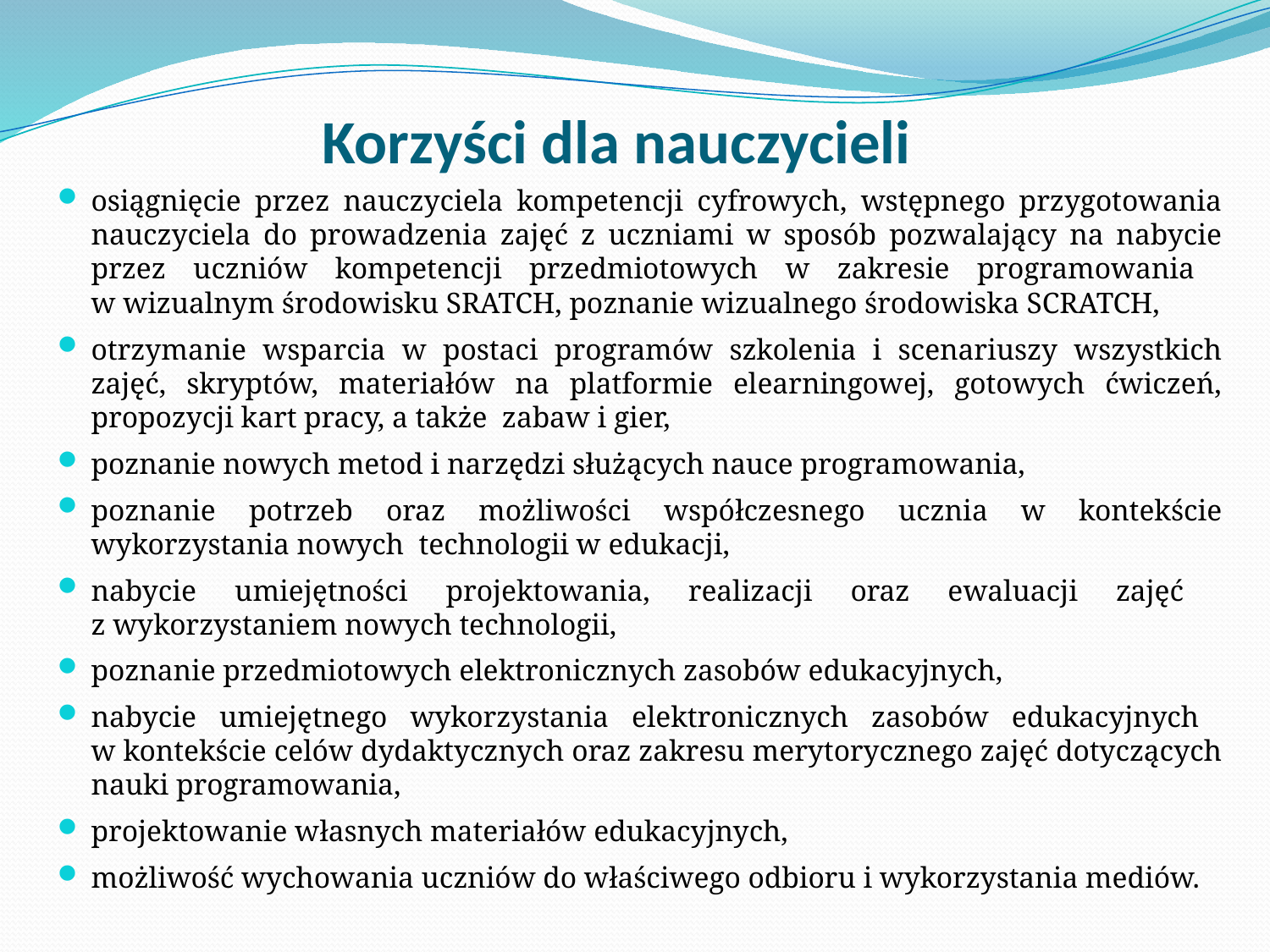

# Korzyści dla nauczycieli
osiągnięcie przez nauczyciela kompetencji cyfrowych, wstępnego przygotowania nauczyciela do prowadzenia zajęć z uczniami w sposób pozwalający na nabycie przez uczniów kompetencji przedmiotowych w zakresie programowania
w wizualnym środowisku SRATCH, poznanie wizualnego środowiska SCRATCH,
otrzymanie wsparcia w postaci programów szkolenia i scenariuszy wszystkich zajęć, skryptów, materiałów na platformie elearningowej, gotowych ćwiczeń, propozycji kart pracy, a także  zabaw i gier,
poznanie nowych metod i narzędzi służących nauce programowania,
poznanie potrzeb oraz możliwości współczesnego ucznia w kontekście wykorzystania nowych  technologii w edukacji,
nabycie umiejętności projektowania, realizacji oraz ewaluacji zajęć
z wykorzystaniem nowych technologii,
poznanie przedmiotowych elektronicznych zasobów edukacyjnych,
nabycie umiejętnego wykorzystania elektronicznych zasobów edukacyjnych
w kontekście celów dydaktycznych oraz zakresu merytorycznego zajęć dotyczących nauki programowania,
projektowanie własnych materiałów edukacyjnych,
możliwość wychowania uczniów do właściwego odbioru i wykorzystania mediów.